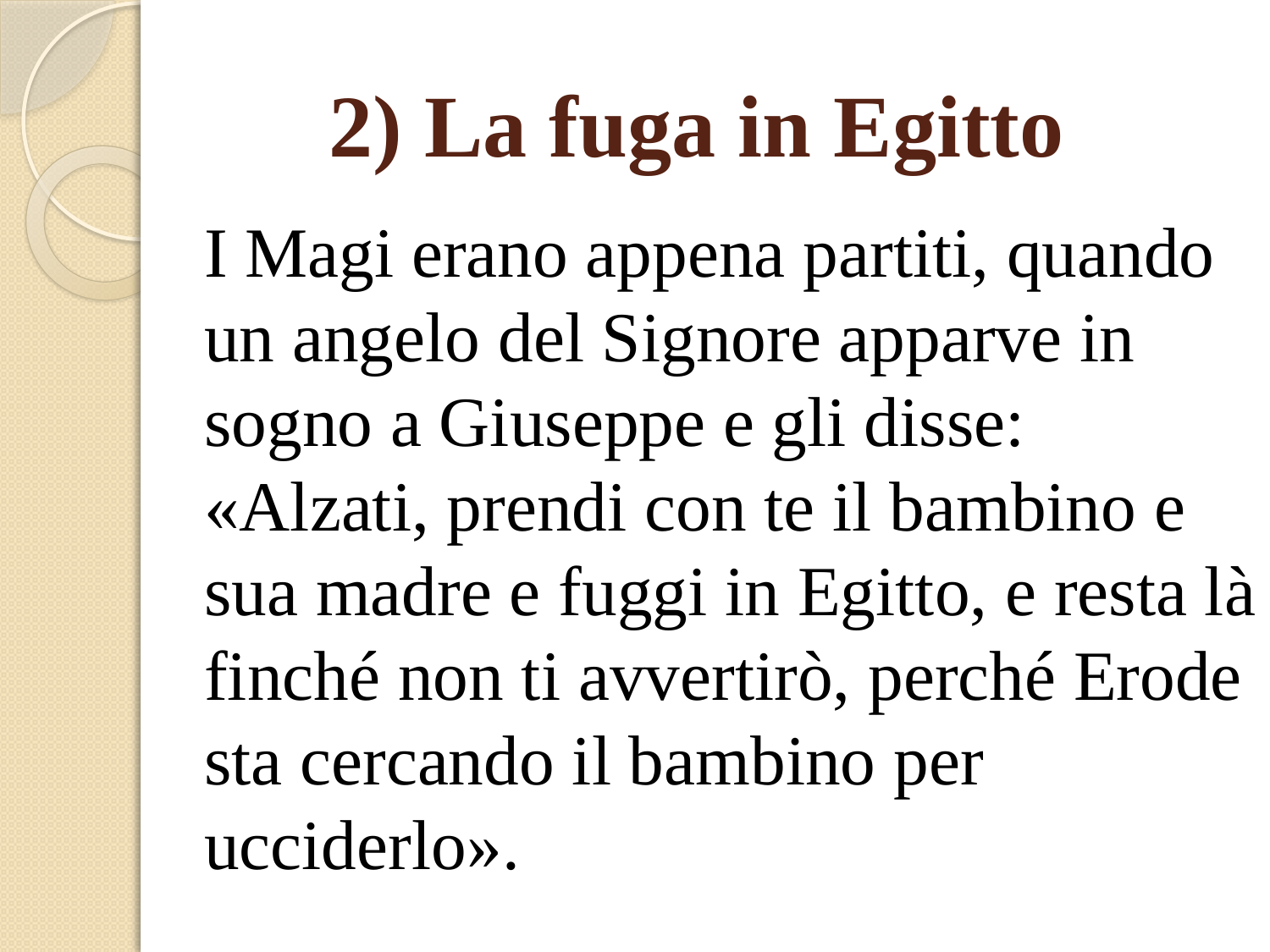

2) La fuga in Egitto
I Magi erano appena partiti, quando un angelo del Signore apparve in sogno a Giuseppe e gli disse: «Alzati, prendi con te il bambino e sua madre e fuggi in Egitto, e resta là finché non ti avvertirò, perché Erode sta cercando il bambino per ucciderlo».